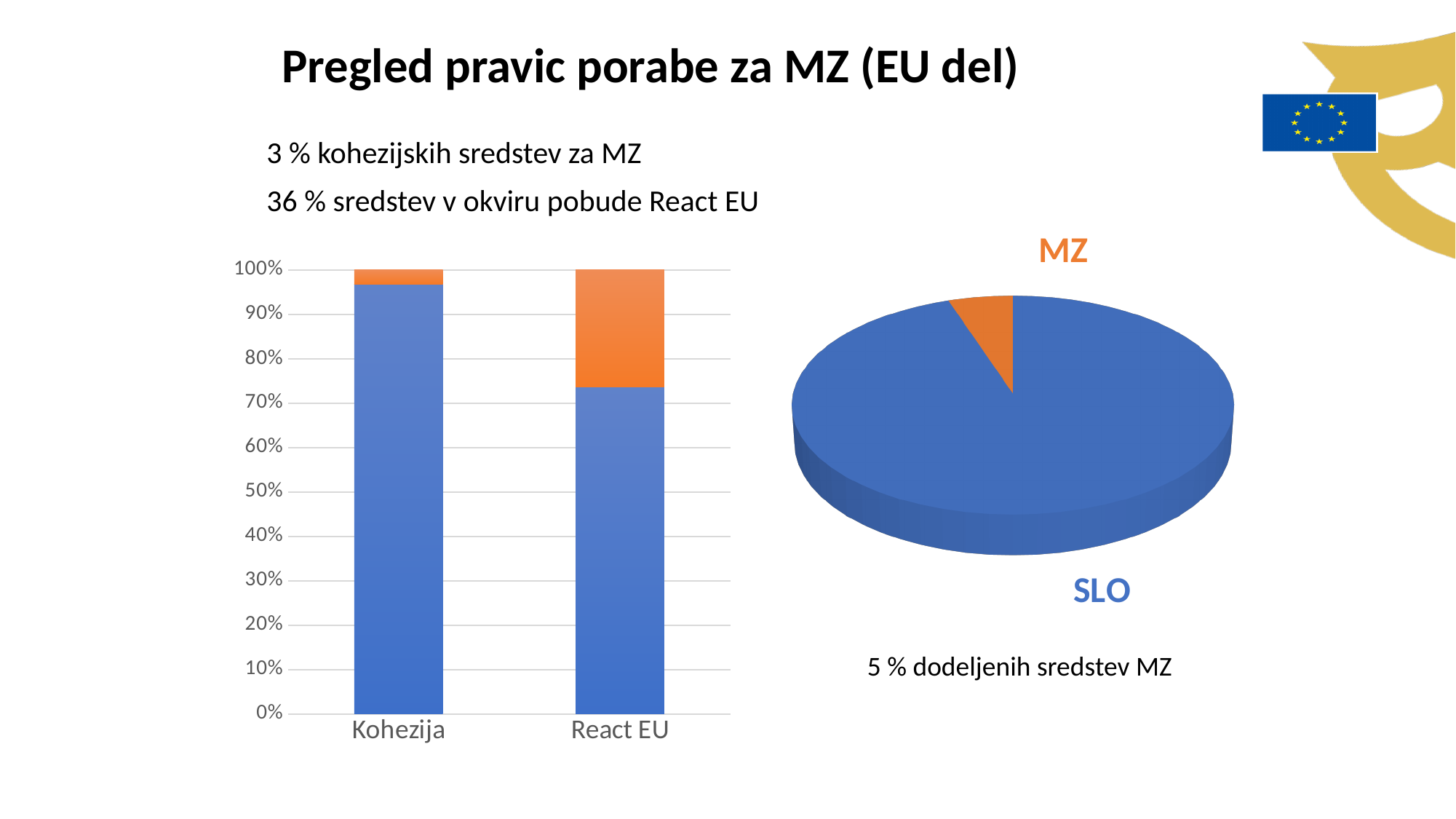

Pregled pravic porabe za MZ (EU del)
3 % kohezijskih sredstev za MZ
36 % sredstev v okviru pobude React EU

[unsupported chart]

### Chart

| Category | SLO | MZ |
|---|---|---|
| Kohezija | 3676728233.0 | 121548920.0 |
| React EU | 268946210.0 | 95908843.0 |
5 % dodeljenih sredstev MZ